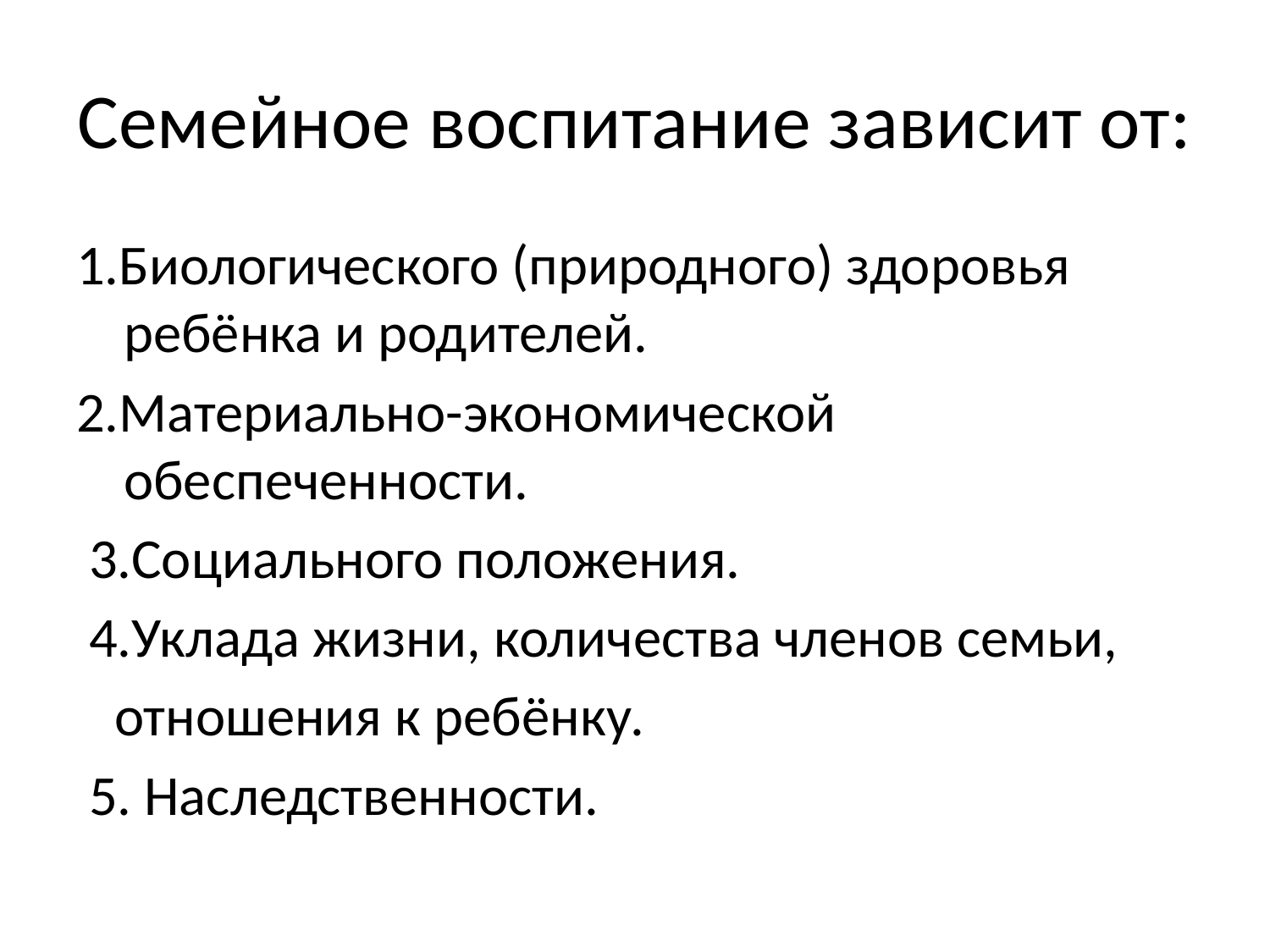

# Семейное воспитание зависит от:
1.Биологического (природного) здоровья ребёнка и родителей.
2.Материально-экономической обеспеченности.
 3.Социального положения.
 4.Уклада жизни, количества членов семьи,
   отношения к ребёнку.
 5. Наследственности.